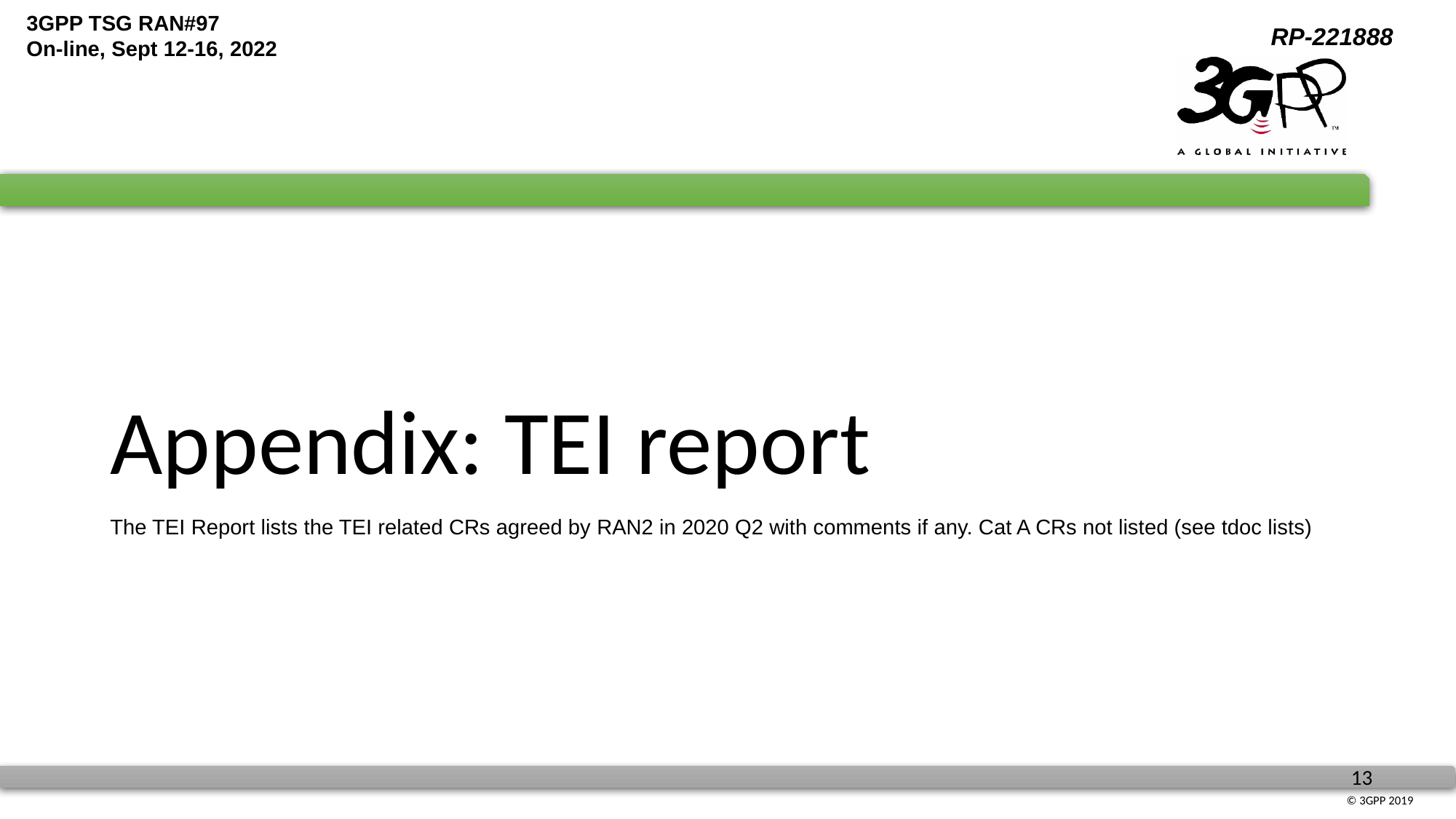

# Appendix: TEI report The TEI Report lists the TEI related CRs agreed by RAN2 in 2020 Q2 with comments if any. Cat A CRs not listed (see tdoc lists)